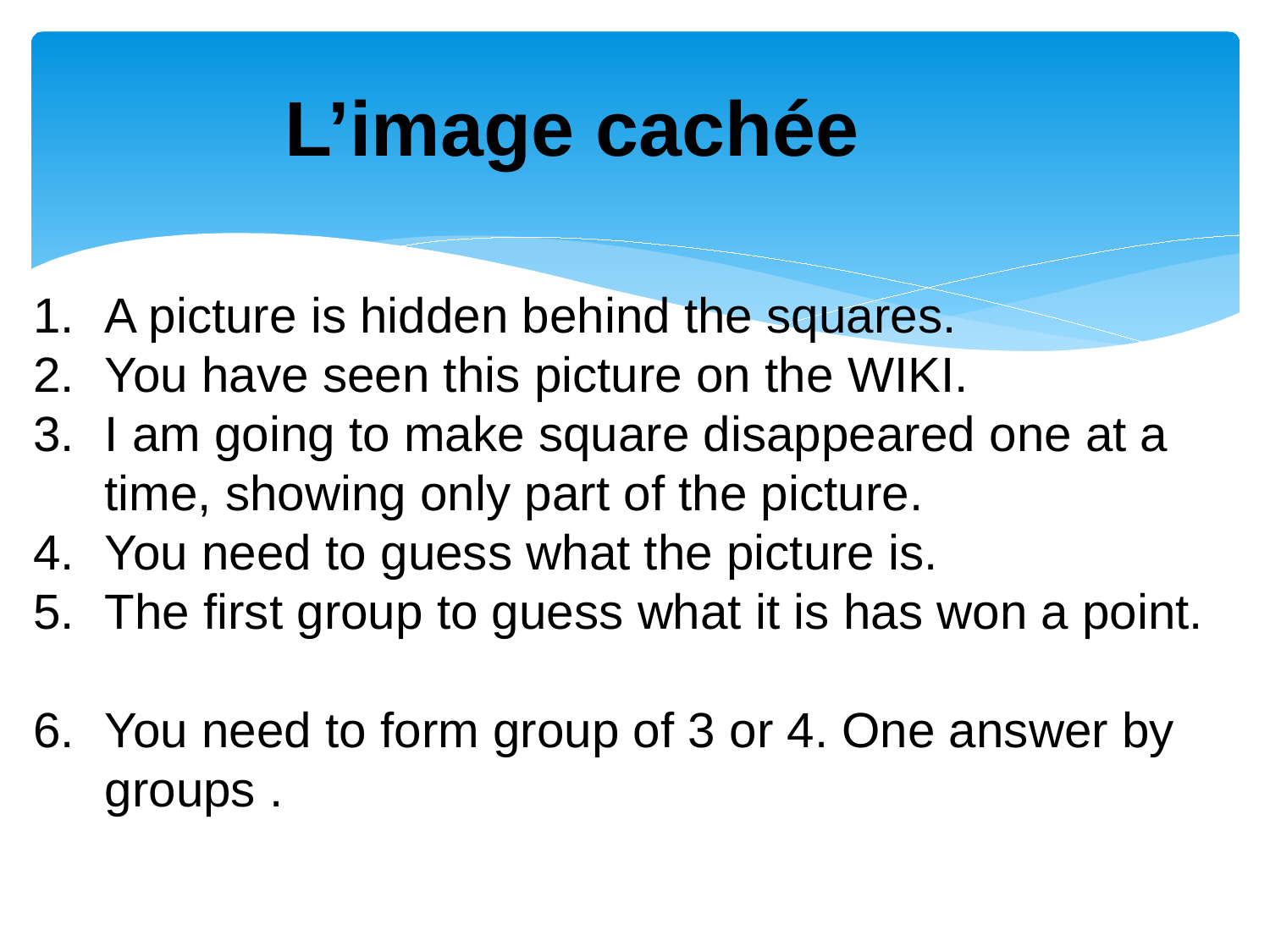

L’image cachée

A picture is hidden behind the squares.
You have seen this picture on the WIKI.
I am going to make square disappeared one at a time, showing only part of the picture.
You need to guess what the picture is.
The first group to guess what it is has won a point.

You need to form group of 3 or 4. One answer by groups .